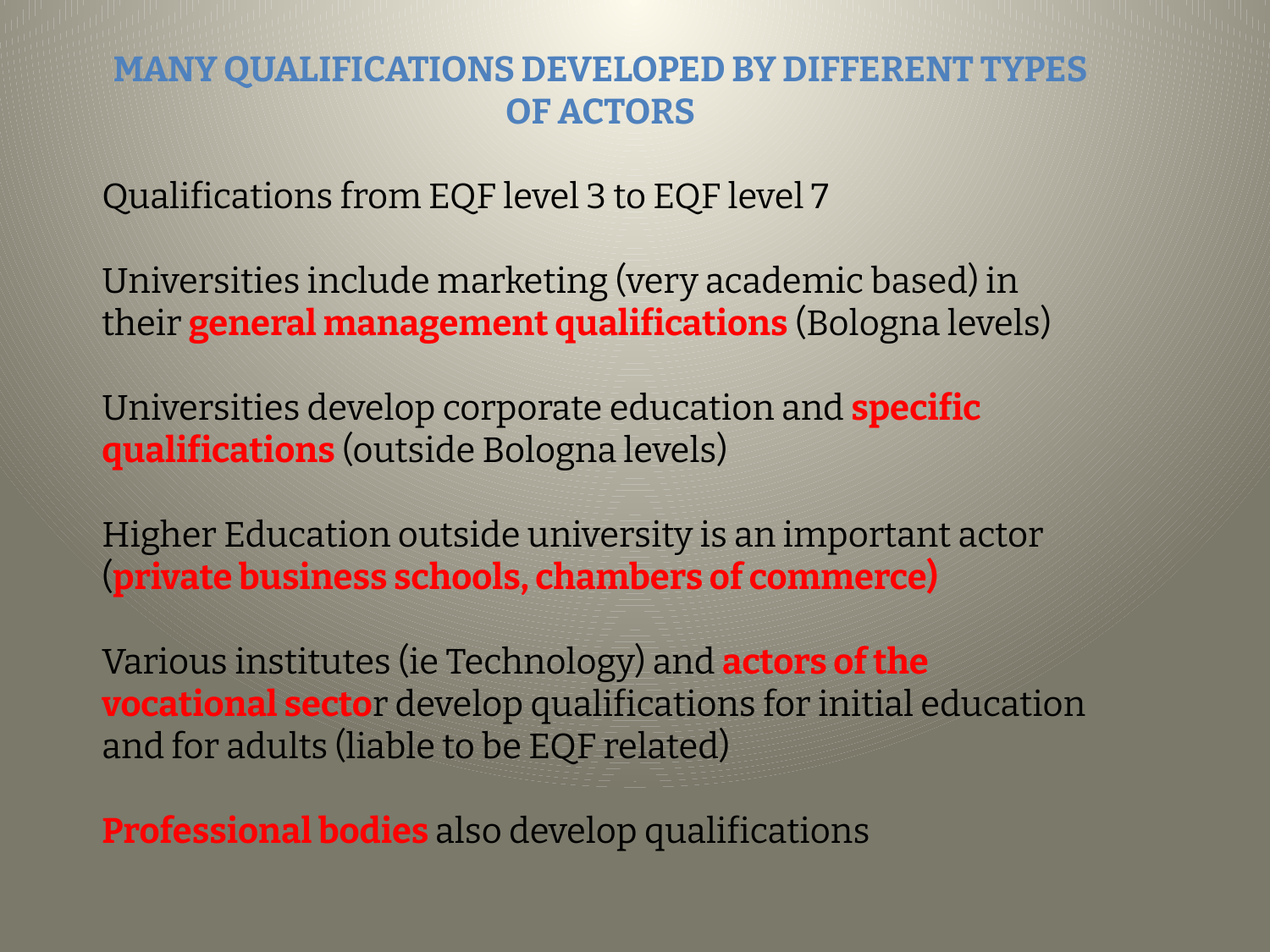

MANY QUALIFICATIONS DEVELOPED BY DIFFERENT TYPES OF ACTORS

Qualifications from EQF level 3 to EQF level 7

Universities include marketing (very academic based) in their general management qualifications (Bologna levels)

Universities develop corporate education and specific qualifications (outside Bologna levels)

Higher Education outside university is an important actor (private business schools, chambers of commerce)

Various institutes (ie Technology) and actors of the vocational sector develop qualifications for initial education and for adults (liable to be EQF related)

Professional bodies also develop qualifications